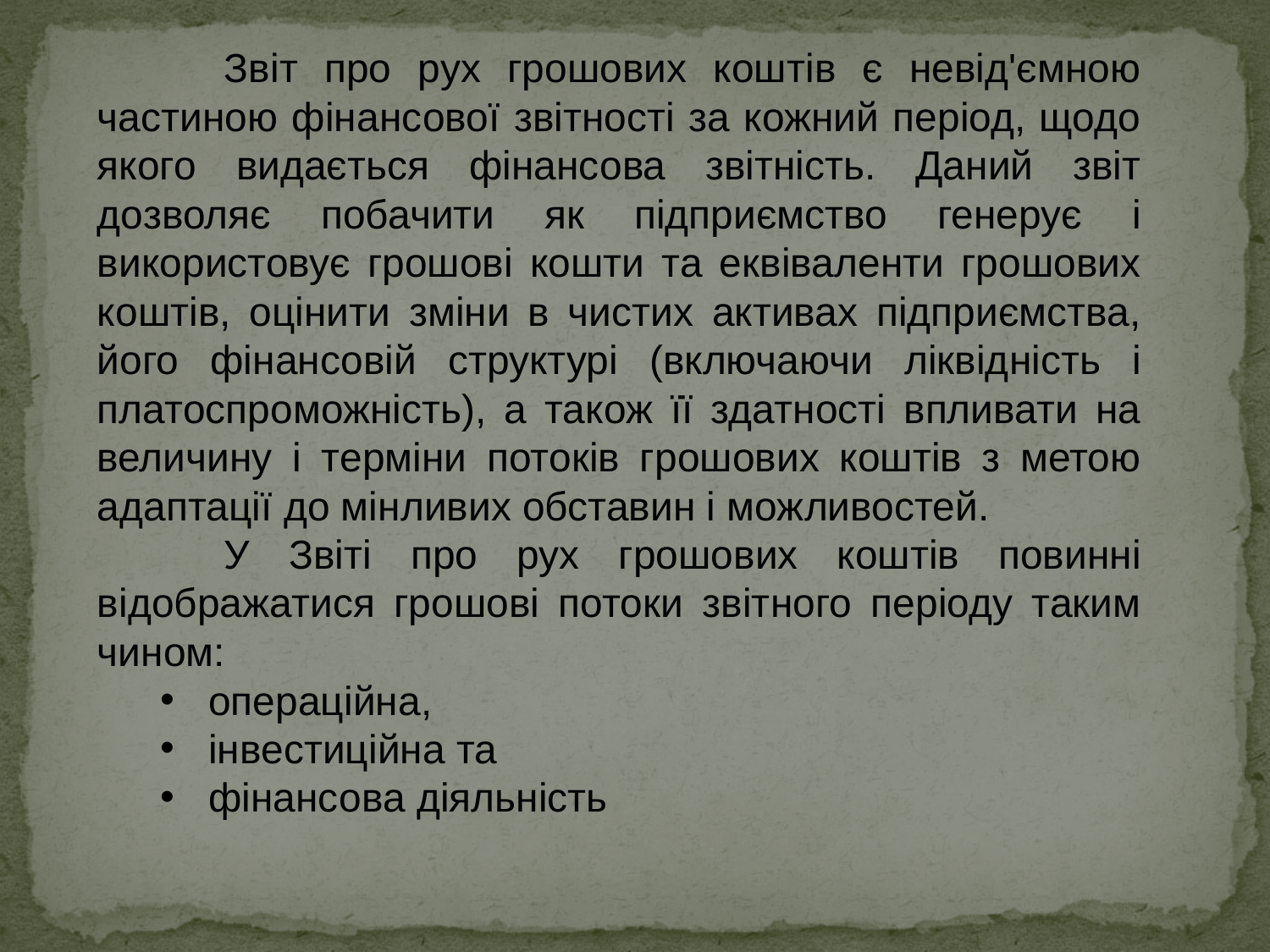

Звіт про рух грошових коштів є невід'ємною частиною фінансової звітності за кожний період, щодо якого видається фінансова звітність. Даний звіт дозволяє побачити як підприємство генерує і використовує грошові кошти та еквіваленти грошових коштів, оцінити зміни в чистих активах підприємства, його фінансовій структурі (включаючи ліквідність і платоспроможність), а також її здатності впливати на величину і терміни потоків грошових коштів з метою адаптації до мінливих обставин і можливостей.
	У Звіті про рух грошових коштів повинні відображатися грошові потоки звітного періоду таким чином:
операційна,
інвестиційна та
фінансова діяльність